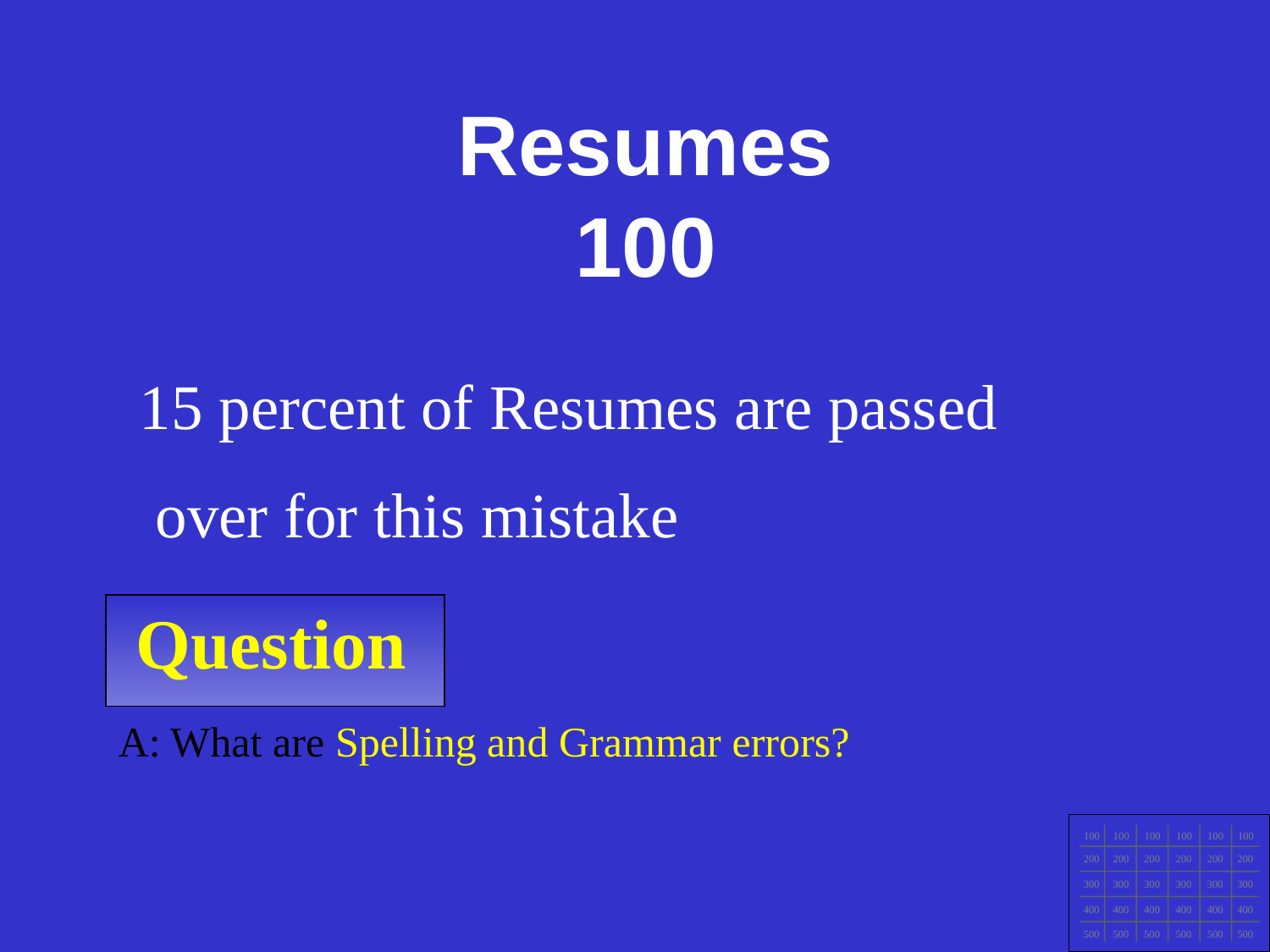

Resumes
100
15 percent of Resumes are passed
 over for this mistake
Question

A: What are Spelling and Grammar errors?

100
100
100
100
100
100

200
200
200
200
200
200

300
300
300
300
300
300

400
400
400
400
400
400

500
500
500
500
500
500